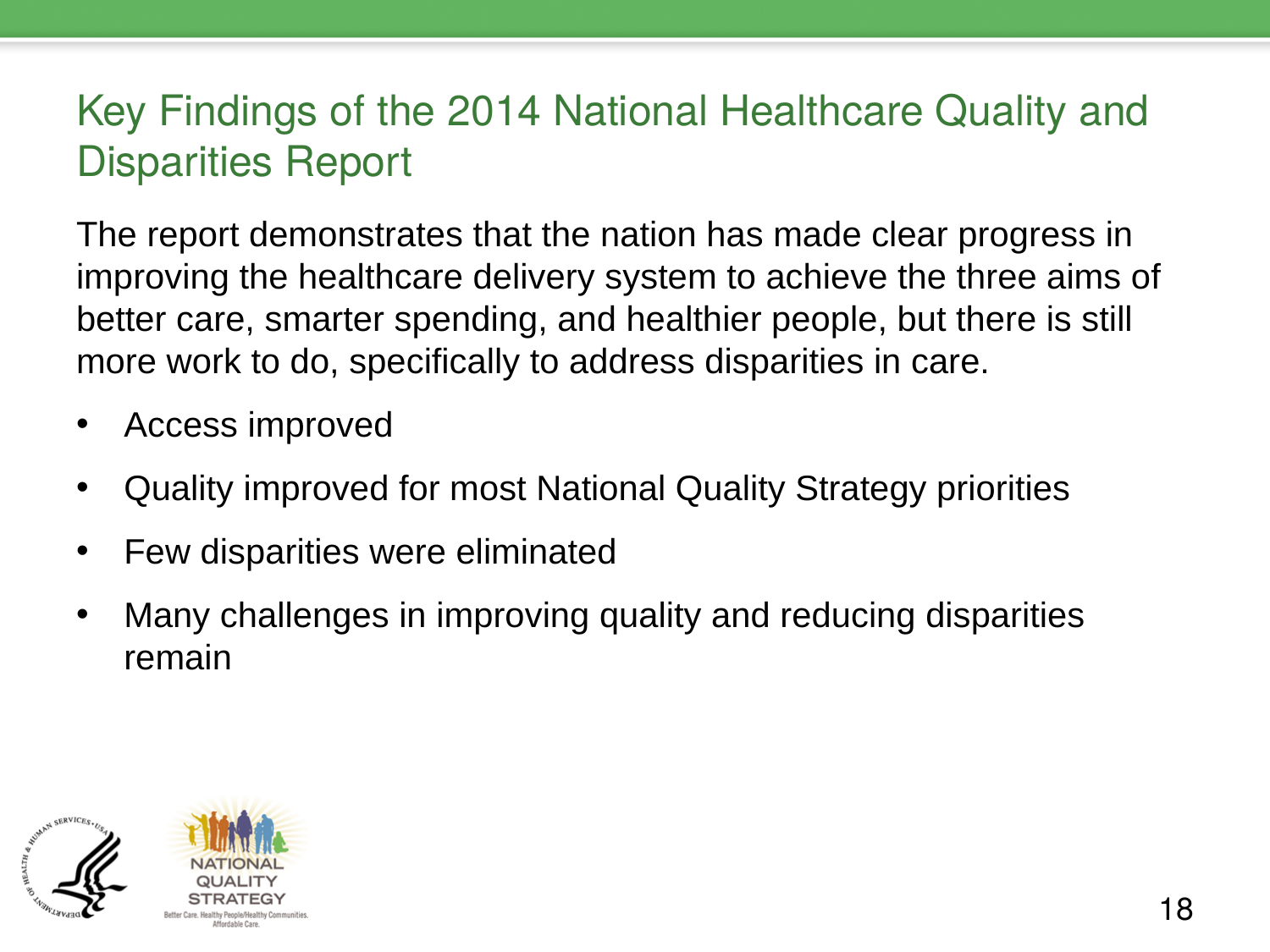

# Key Findings of the 2014 National Healthcare Quality and Disparities Report
The report demonstrates that the nation has made clear progress in improving the healthcare delivery system to achieve the three aims of better care, smarter spending, and healthier people, but there is still more work to do, specifically to address disparities in care.
Access improved
Quality improved for most National Quality Strategy priorities
Few disparities were eliminated
Many challenges in improving quality and reducing disparities remain
18